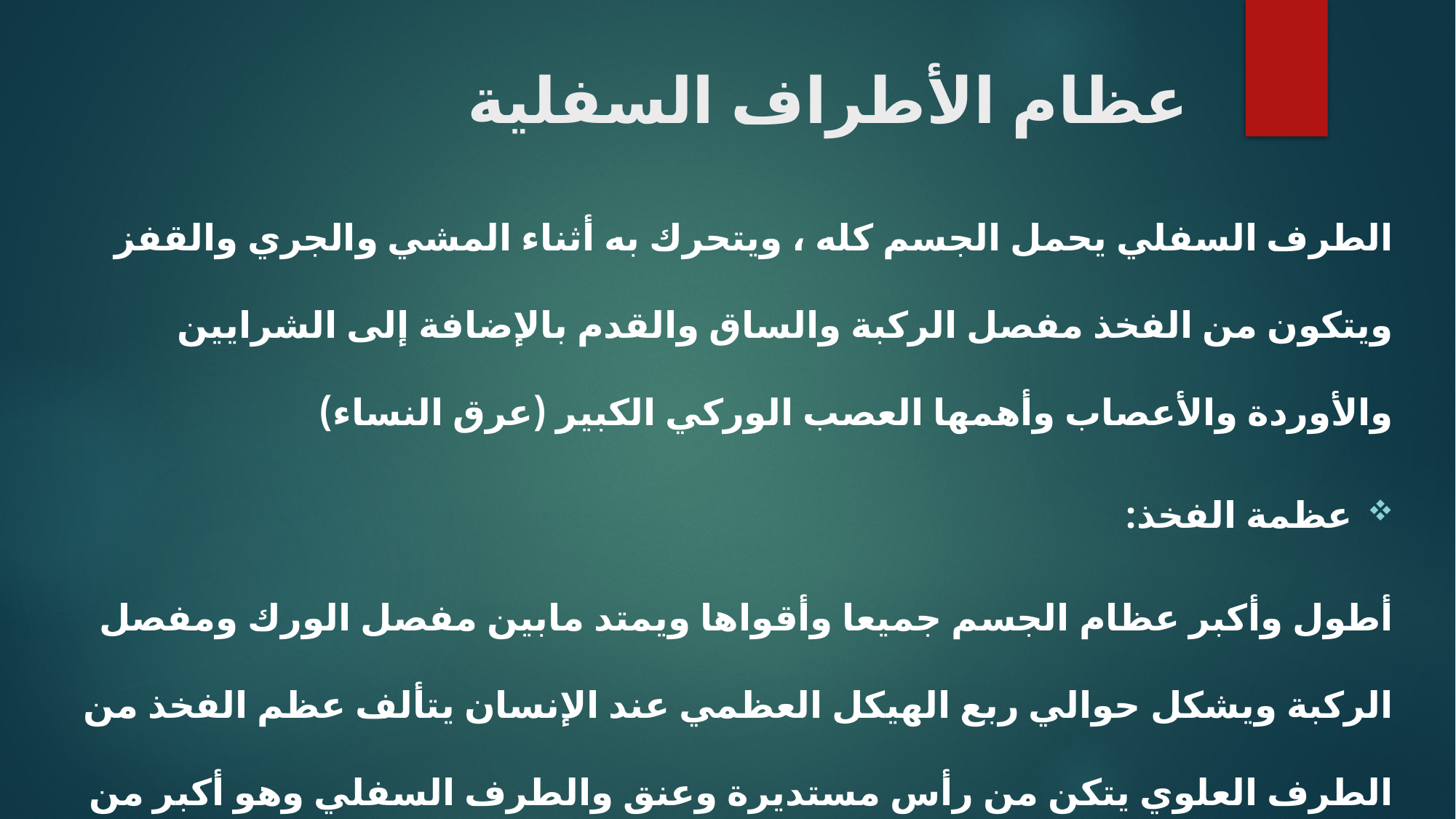

# عظام الأطراف السفلية
الطرف السفلي يحمل الجسم كله ، ويتحرك به أثناء المشي والجري والقفز ويتكون من الفخذ مفصل الركبة والساق والقدم بالإضافة إلى الشرايين والأوردة والأعصاب وأهمها العصب الوركي الكبير (عرق النساء)
عظمة الفخذ:
أطول وأكبر عظام الجسم جميعا وأقواها ويمتد مابين مفصل الورك ومفصل الركبة ويشكل حوالي ربع الهيكل العظمي عند الإنسان يتألف عظم الفخذ من الطرف العلوي يتكن من رأس مستديرة وعنق والطرف السفلي وهو أكبر من العلوي وهو عريض ويدخل مع عظمة السالق في تكوين مفصل الركبة وتحيط بعظمة الفخذ عظلات قوية سميكة من كل الجهات وأهمها العضلة الرباعية التي تبسط الركبة وتحافظ على وضع الإنسان قائما كما تستخدم في المشي وصعود السلالم.